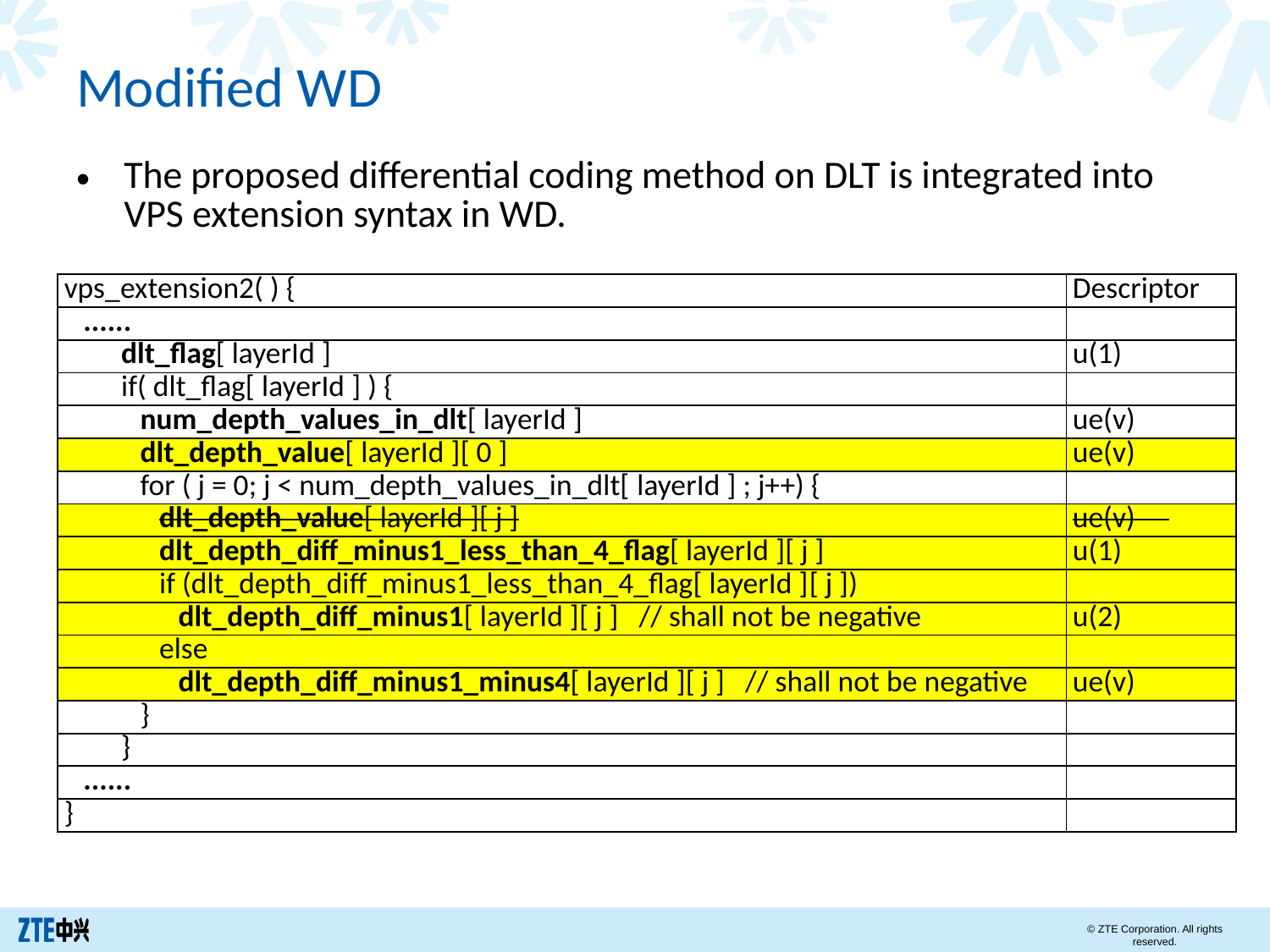

# Modified WD
The proposed differential coding method on DLT is integrated into VPS extension syntax in WD.
| vps\_extension2( ) { | Descriptor |
| --- | --- |
| ...... |  |
| dlt\_flag[ layerId ] | u(1) |
| if( dlt\_flag[ layerId ] ) { |  |
| num\_depth\_values\_in\_dlt[ layerId ] | ue(v) |
| dlt\_depth\_value[ layerId ][ 0 ] | ue(v) |
| for ( j = 0; j < num\_depth\_values\_in\_dlt[ layerId ] ; j++) { |  |
| dlt\_depth\_value[ layerId ][ j ] | ue(v) |
| dlt\_depth\_diff\_minus1\_less\_than\_4\_flag[ layerId ][ j ] | u(1) |
| if (dlt\_depth\_diff\_minus1\_less\_than\_4\_flag[ layerId ][ j ]) |  |
| dlt\_depth\_diff\_minus1[ layerId ][ j ] // shall not be negative | u(2) |
| else |  |
| dlt\_depth\_diff\_minus1\_minus4[ layerId ][ j ] // shall not be negative | ue(v) |
| } |  |
| } |  |
| ...... |  |
| } |  |